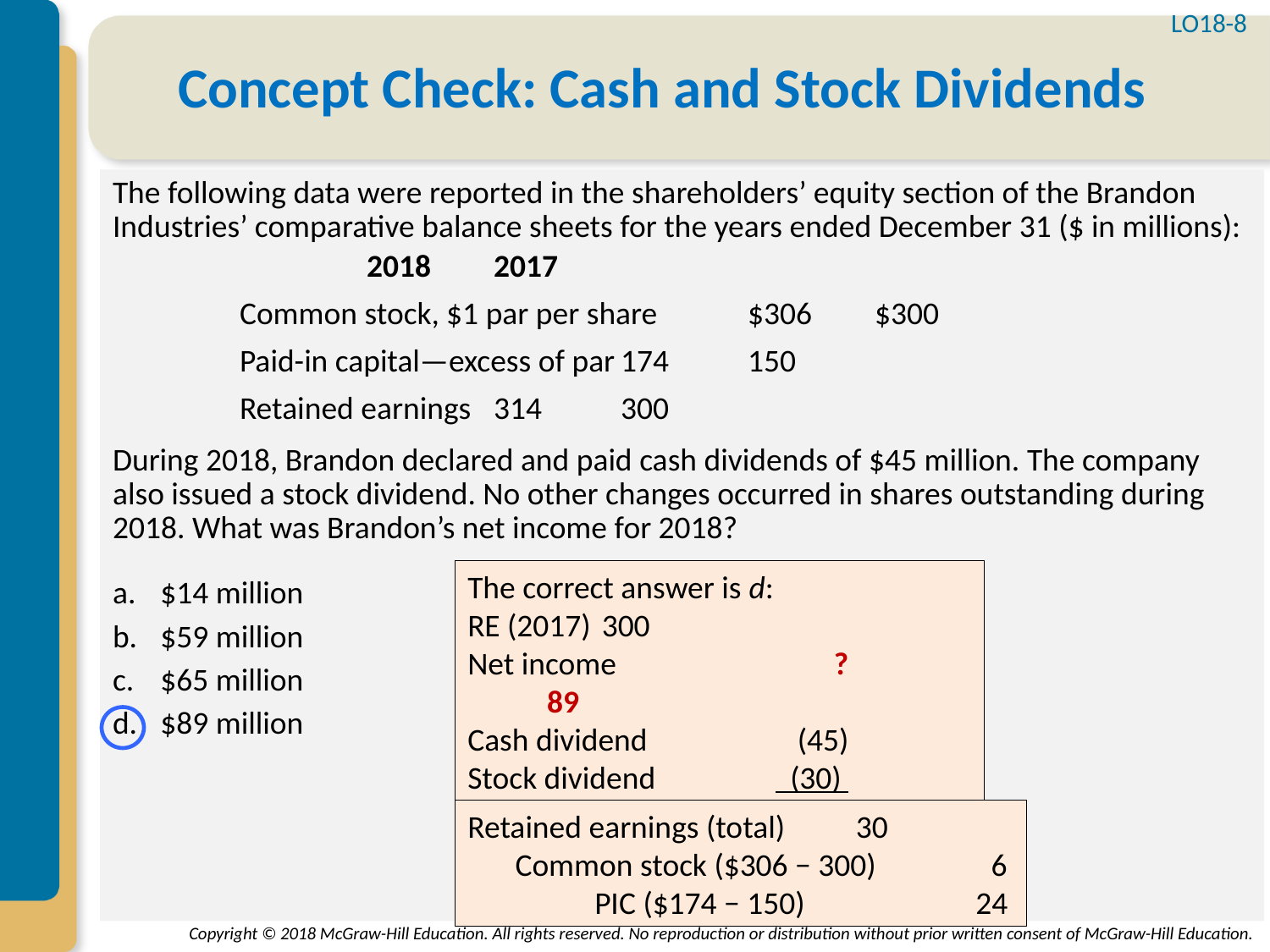

LO18-8
# Concept Check: Cash and Stock Dividends
The following data were reported in the shareholders’ equity section of the Brandon Industries’ comparative balance sheets for the years ended December 31 ($ in millions):
		2018	2017
	Common stock, $1 par per share	$306	$300
	Paid-in capital—excess of par	174	150
	Retained earnings	314	300
During 2018, Brandon declared and paid cash dividends of $45 million. The company also issued a stock dividend. No other changes occurred in shares outstanding during 2018. What was Brandon’s net income for 2018?
$14 million
$59 million
$65 million
$89 million

The correct answer is d:
RE (2017)	 300
Net income	?	89
Cash dividend	(45)
Stock dividend	  (30)
RE (2018)	314

Retained earnings (total)	 30
	Common stock ($306 − 300) 		6
	PIC ($174 − 150) 		24